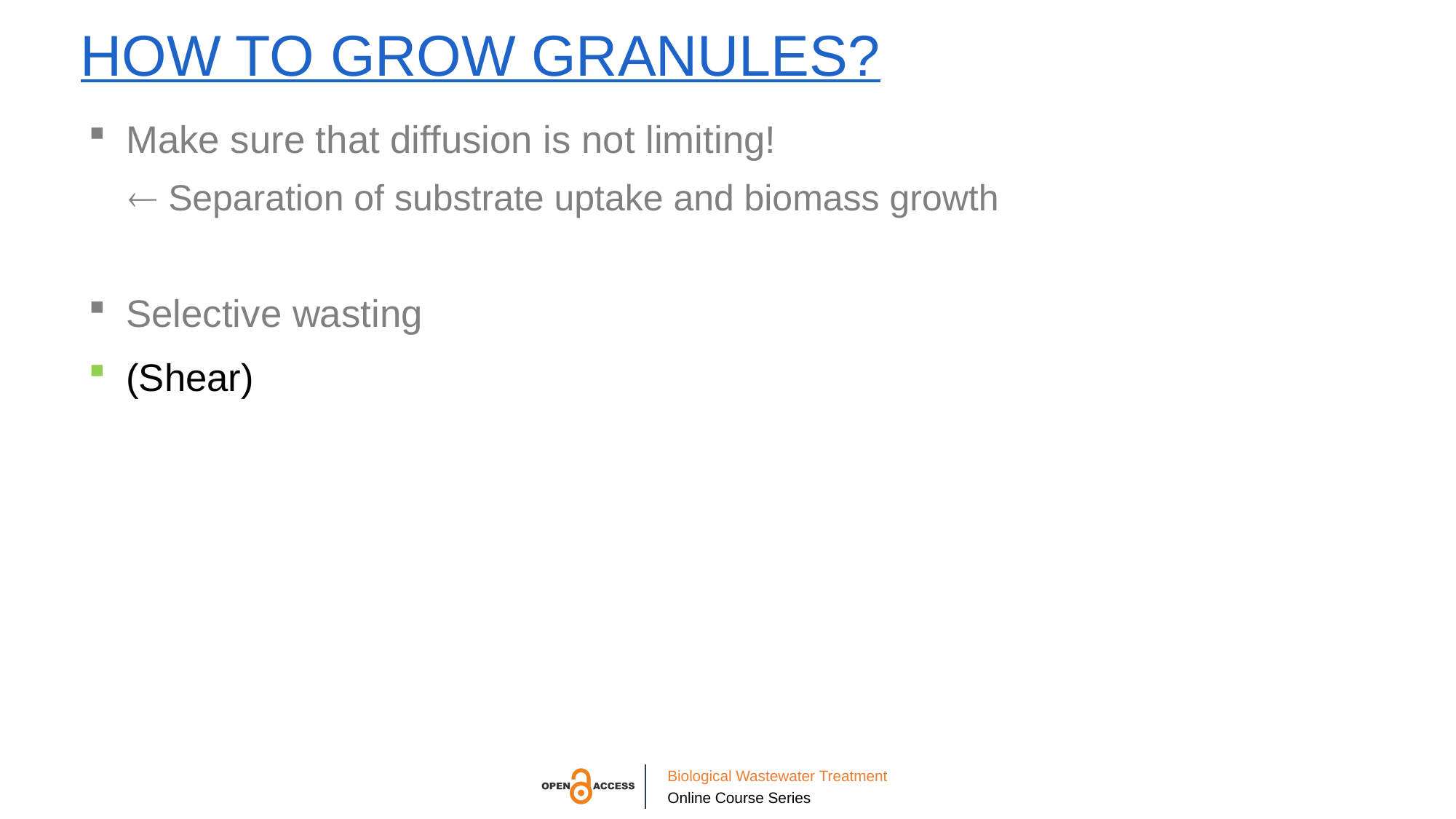

# How to grow granules?
Make sure that diffusion is not limiting!

← Separation of substrate uptake and biomass growth
Selective wasting

(Shear)